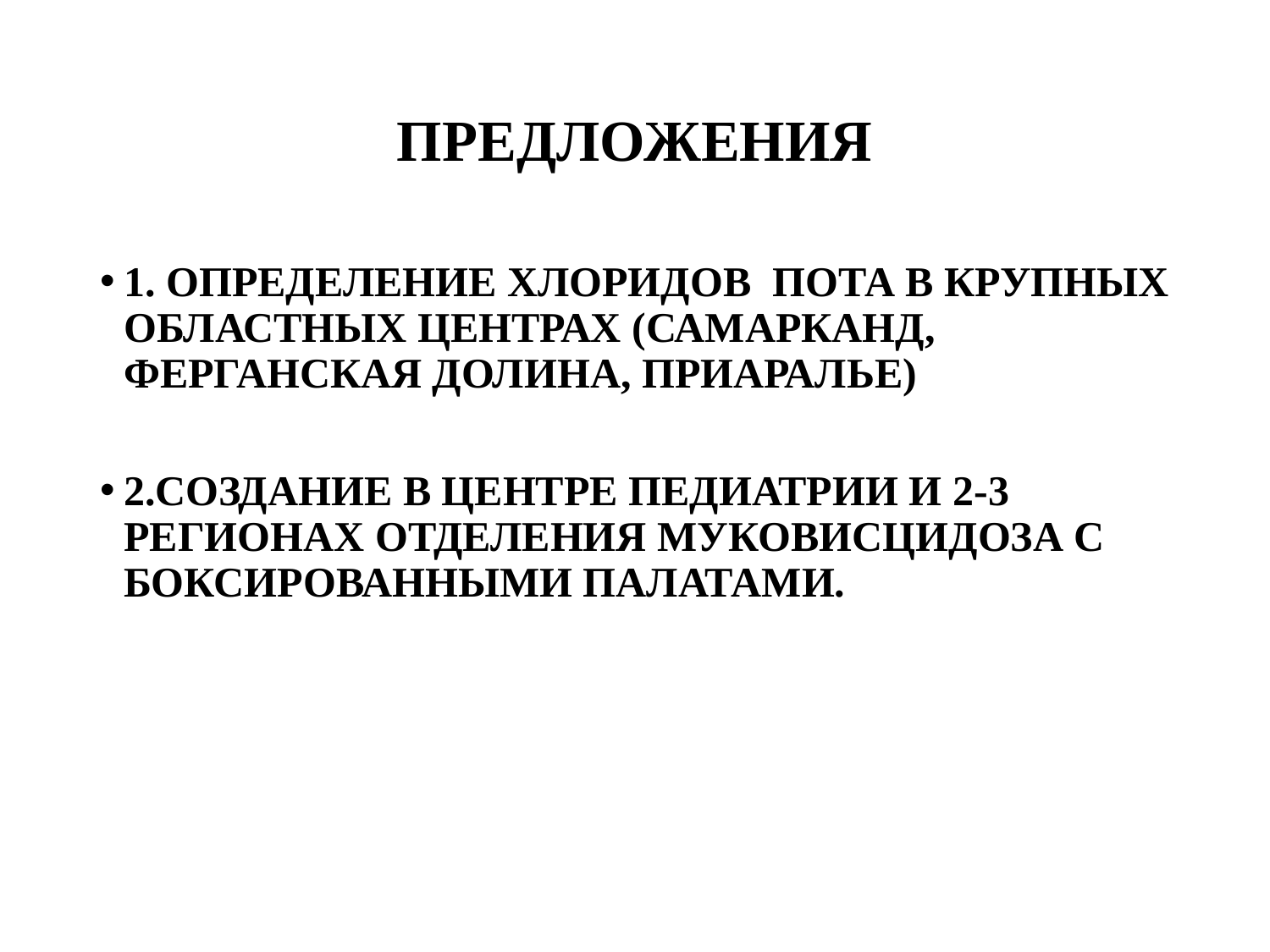

# ПРЕДЛОЖЕНИЯ
1. ОПРЕДЕЛЕНИЕ ХЛОРИДОВ  ПОТА В КРУПНЫХ ОБЛАСТНЫХ ЦЕНТРАХ (САМАРКАНД, ФЕРГАНСКАЯ ДОЛИНА, ПРИАРАЛЬЕ)

2.СОЗДАНИЕ В ЦЕНТРЕ ПЕДИАТРИИ И 2-3 РЕГИОНАХ ОТДЕЛЕНИЯ МУКОВИСЦИДОЗА С БОКСИРОВАННЫМИ ПАЛАТАМИ.